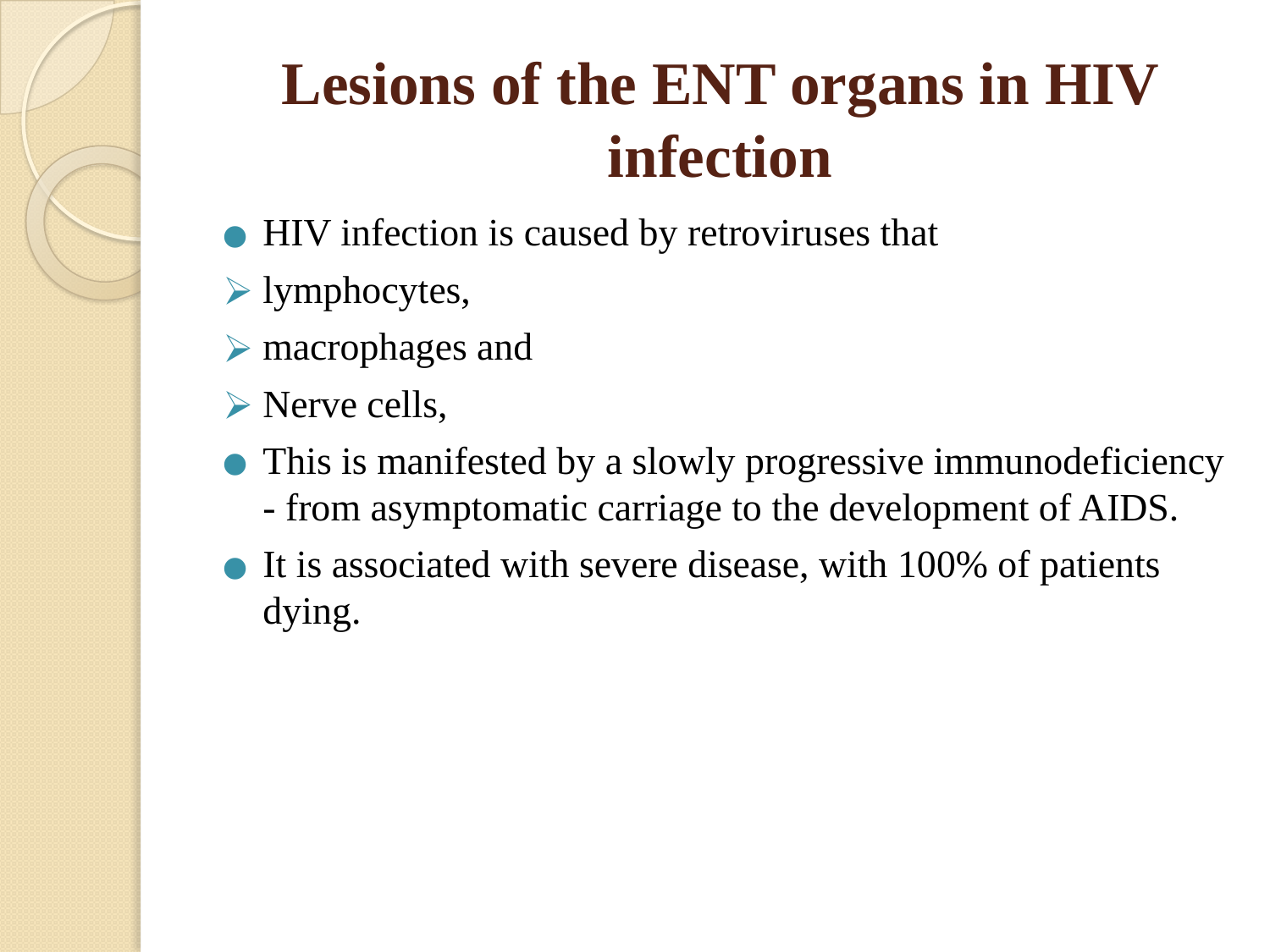

# Lesions of the ENT organs in HIV infection
HIV infection is caused by retroviruses that
lymphocytes,
macrophages and
Nerve cells,
This is manifested by a slowly progressive immunodeficiency - from asymptomatic carriage to the development of AIDS.
It is associated with severe disease, with 100% of patients dying.